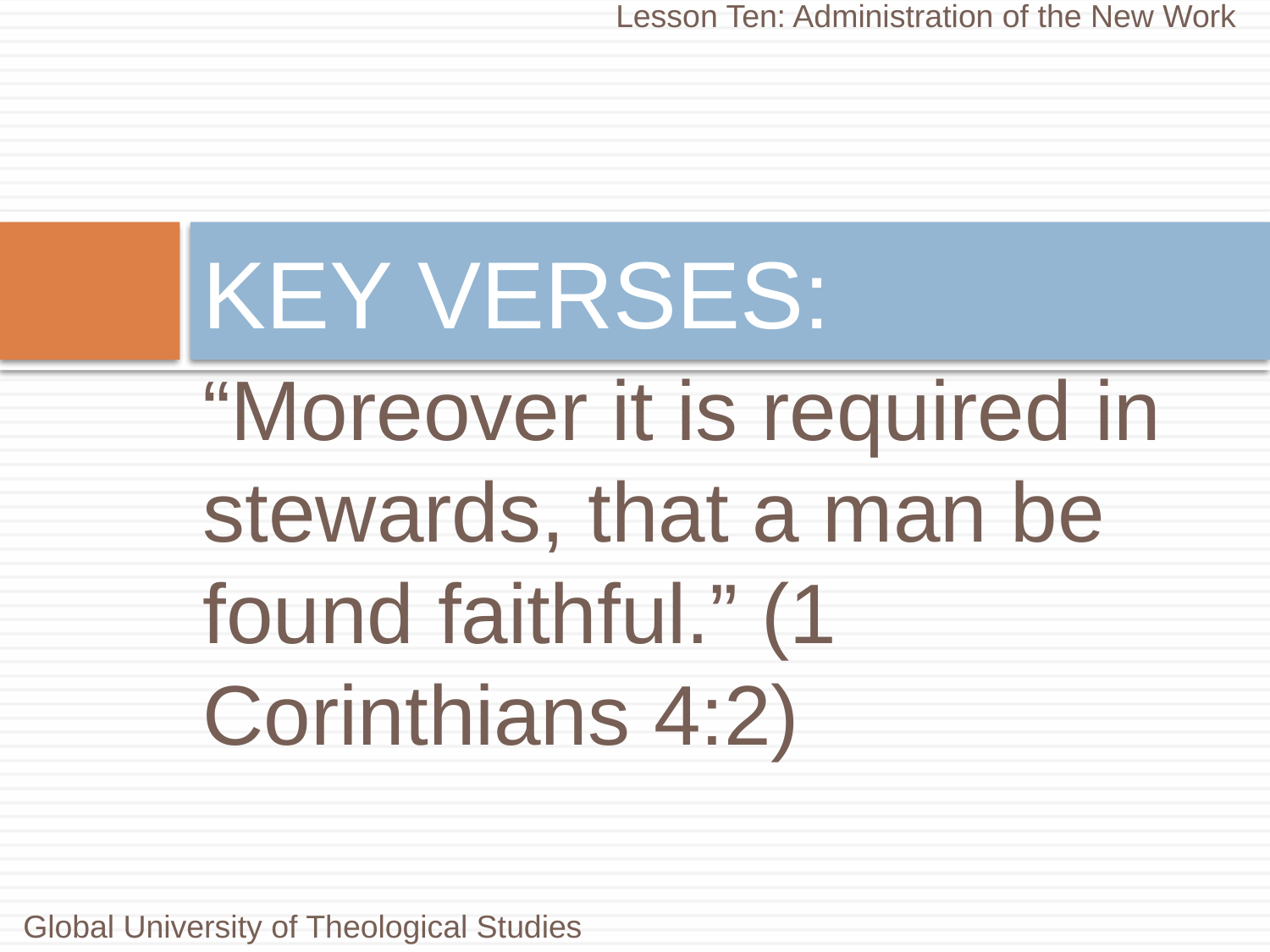

Lesson Ten: Administration of the New Work
# KEY VERSES:
“Moreover it is required in stewards, that a man be found faithful.” (1 Corinthians 4:2)
Global University of Theological Studies